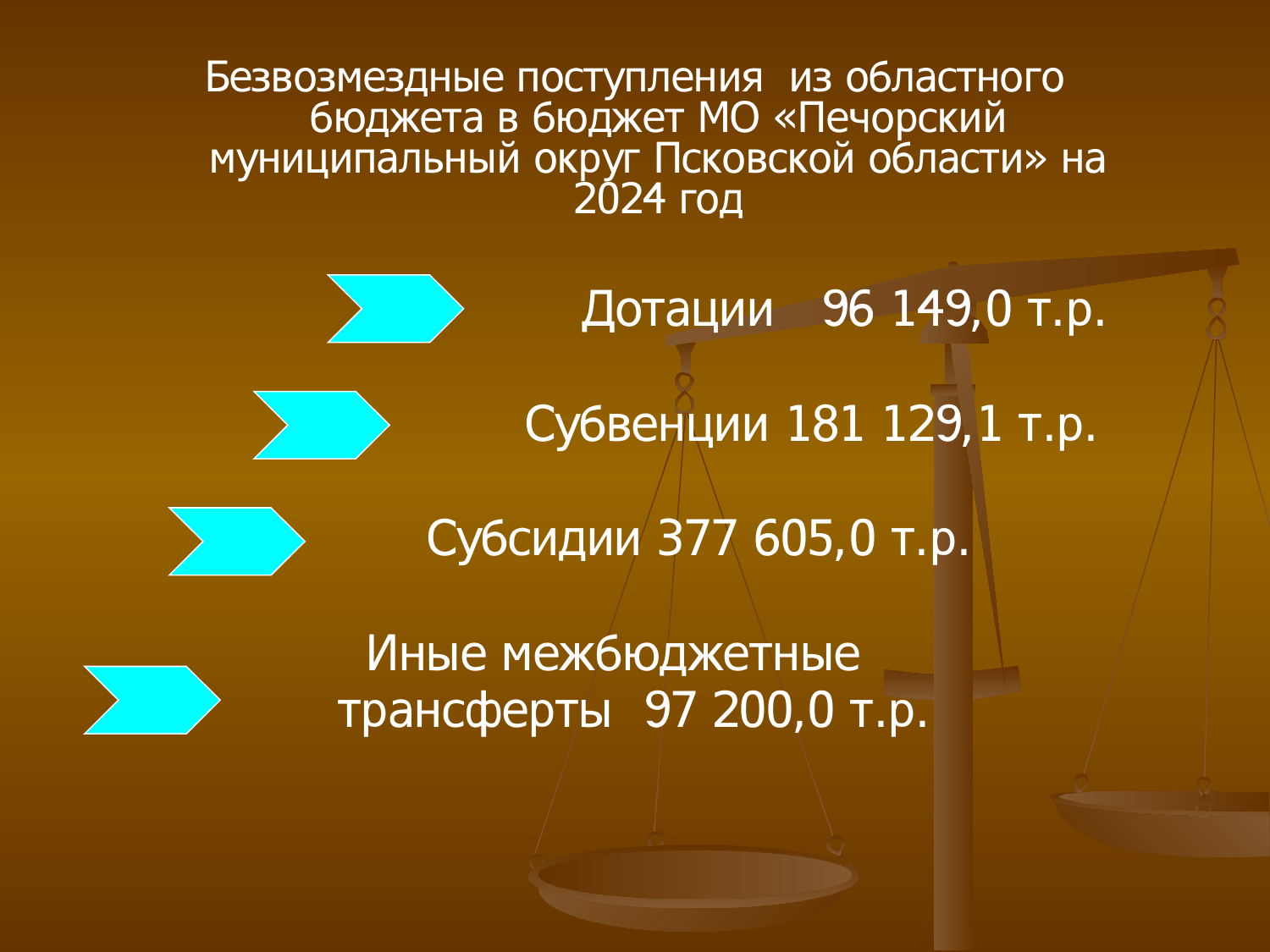

Безвозмездные поступления  из областного бюджета в бюджет МО «Печорский муниципальный округ Псковской области» на 2024 год

                              Дотации   96 149,0 т.р.

                       Субвенции 181 129,1 т.р.

                    Субсидии 377 605,0 т.р.

                Иные межбюджетные
трансферты  97 200,0 т.р.